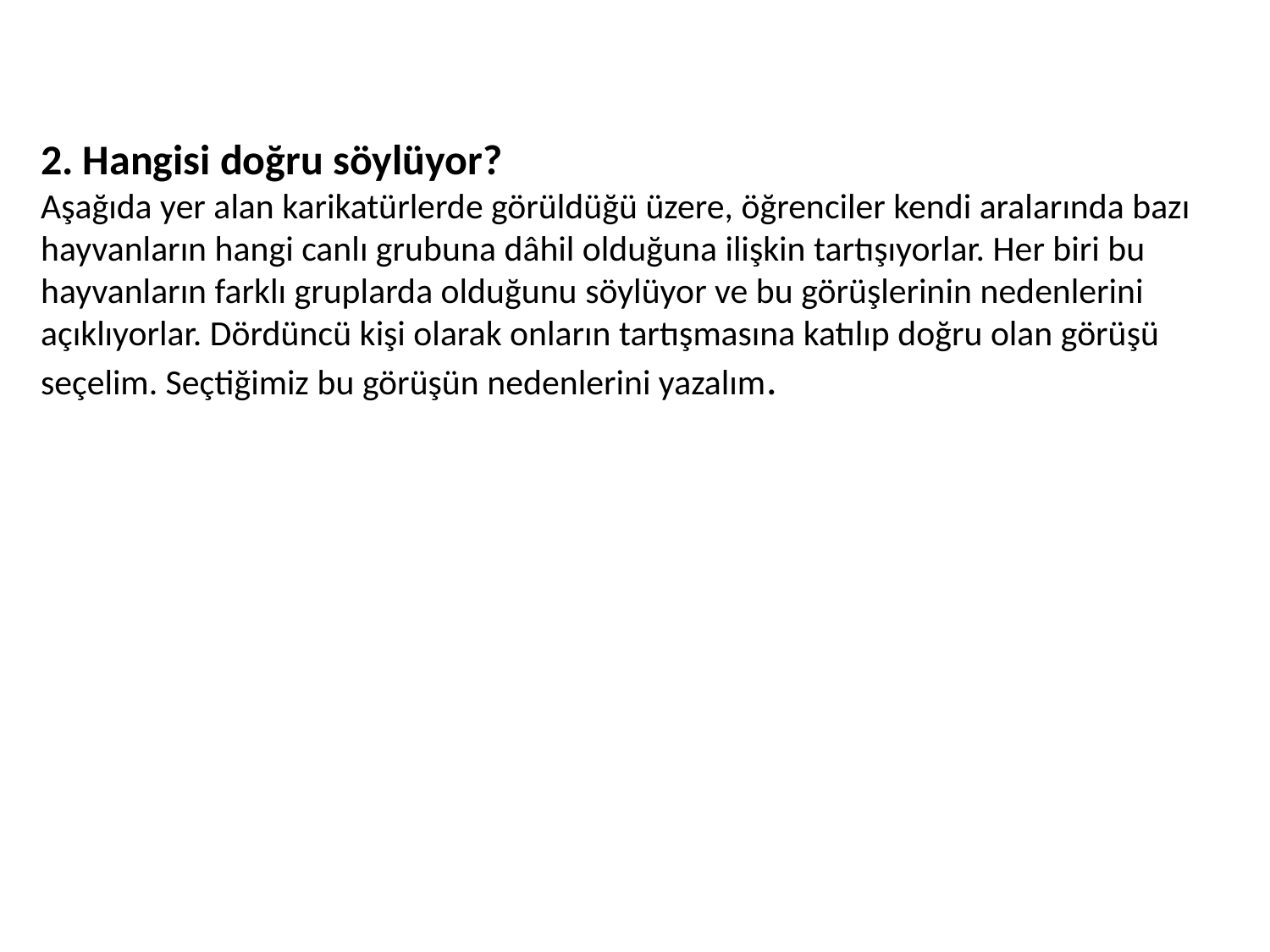

2. Hangisi doğru söylüyor?
Aşağıda yer alan karikatürlerde görüldüğü üzere, öğrenciler kendi aralarında bazı hayvanların hangi canlı grubuna dâhil olduğuna ilişkin tartışıyorlar. Her biri bu hayvanların farklı gruplarda olduğunu söylüyor ve bu görüşlerinin nedenlerini açıklıyorlar. Dördüncü kişi olarak onların tartışmasına katılıp doğru olan görüşü seçelim. Seçtiğimiz bu görüşün nedenlerini yazalım.